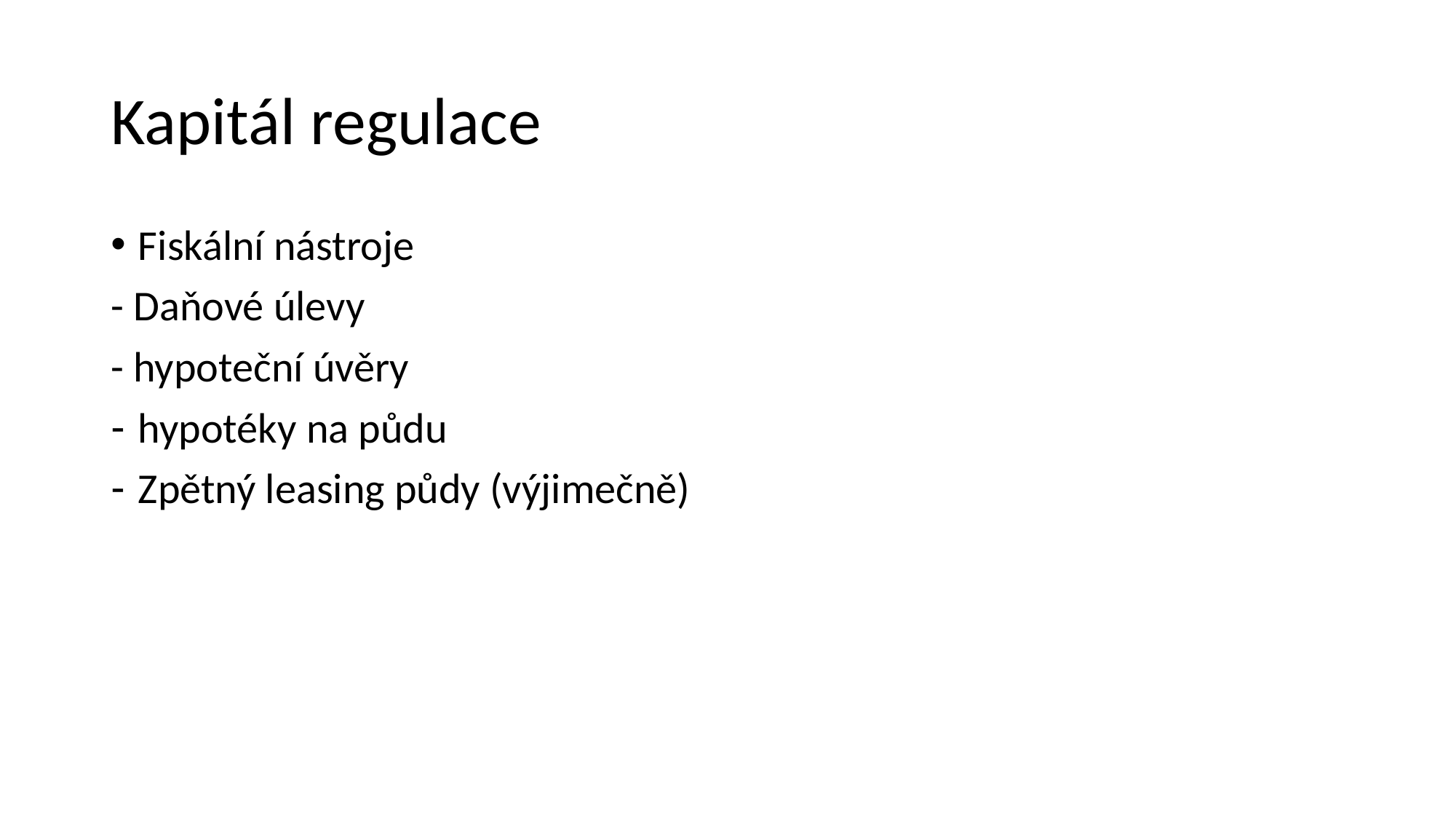

# Kapitál regulace
Fiskální nástroje
- Daňové úlevy
- hypoteční úvěry
hypotéky na půdu
Zpětný leasing půdy (výjimečně)